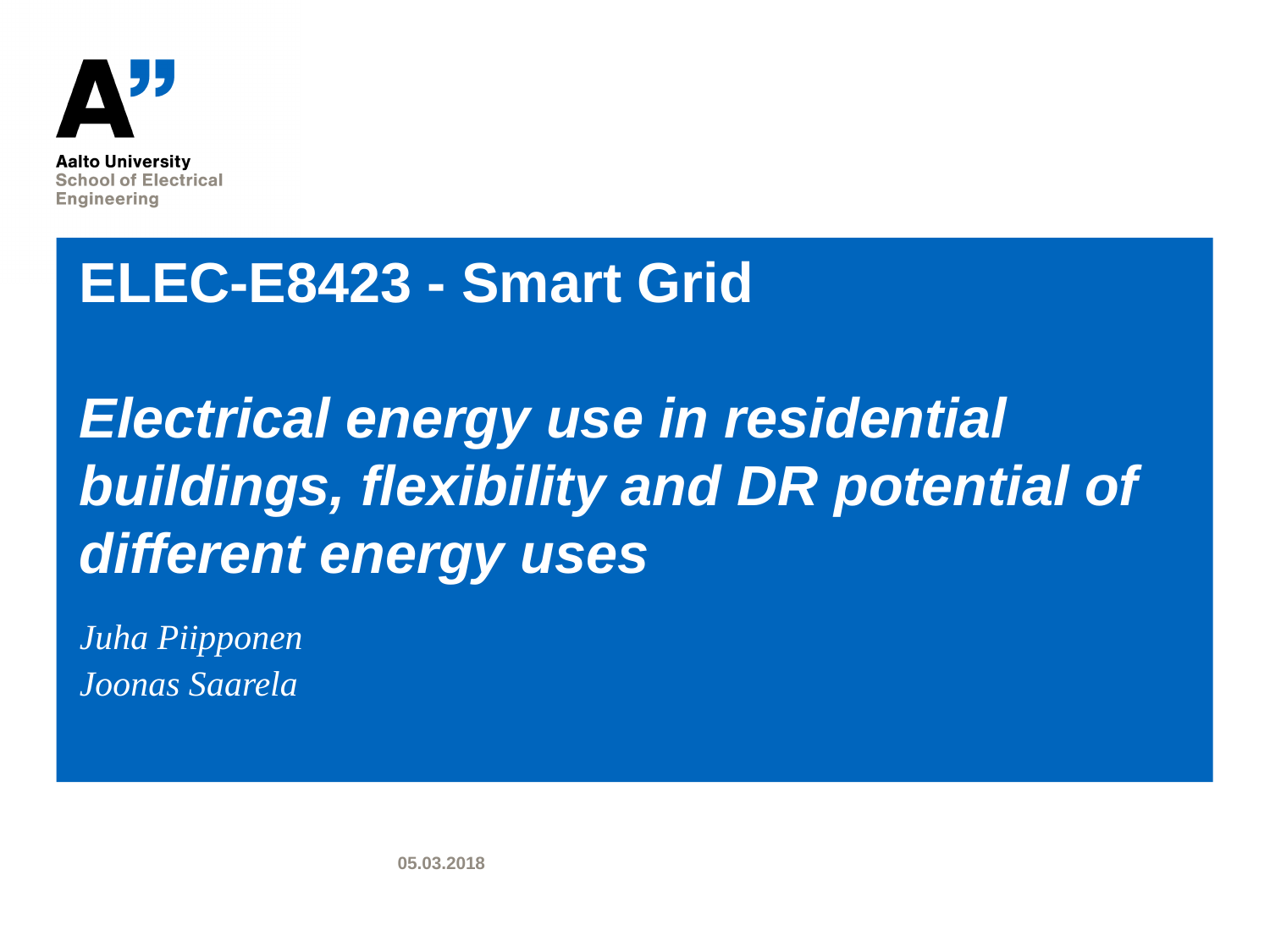

# ELEC-E8423 - Smart Grid Electrical energy use in residential buildings, flexibility and DR potential of different energy uses

Juha Piipponen
Joonas Saarela

05.03.2018